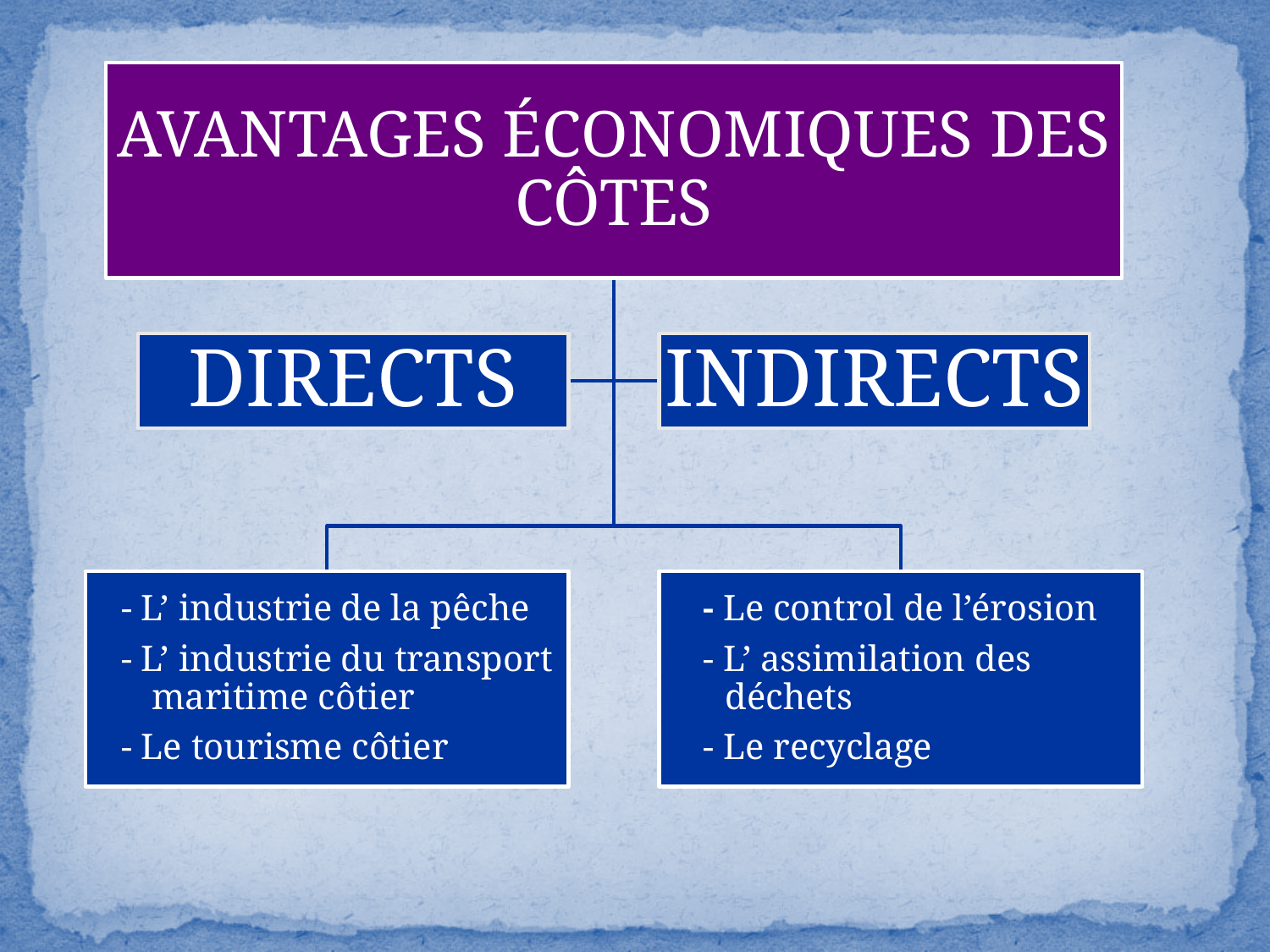

AVANTAGES ÉCONOMIQUES DES CÔTES
  - L’ industrie de la pêche
  - L’ industrie du transport maritime côtier
  - Le tourisme côtier
  - Le control de l’érosion
  - L’ assimilation des déchets
  - Le recyclage
DIRECTS
INDIRECTS